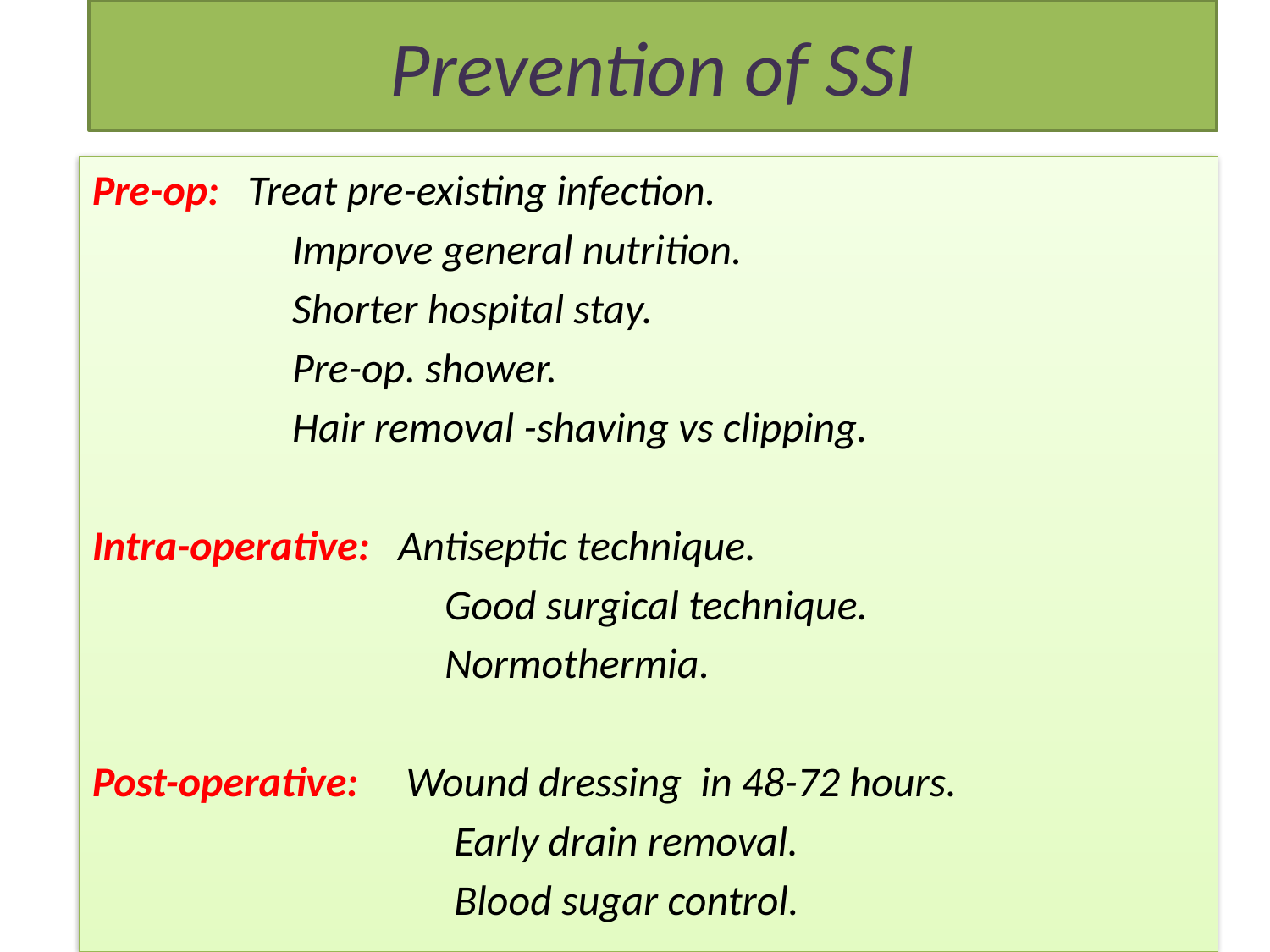

# Prevention of SSI
Pre-op:   Treat pre-existing infection.
                     Improve general nutrition.
                     Shorter hospital stay.
                     Pre-op. shower.
                     Hair removal -shaving vs clipping.

Intra-operative:   Antiseptic technique.
                                     Good surgical technique.
                                     Normothermia.

Post-operative:     Wound dressing  in 48-72 hours.
                                      Early drain removal.
                                      Blood sugar control.